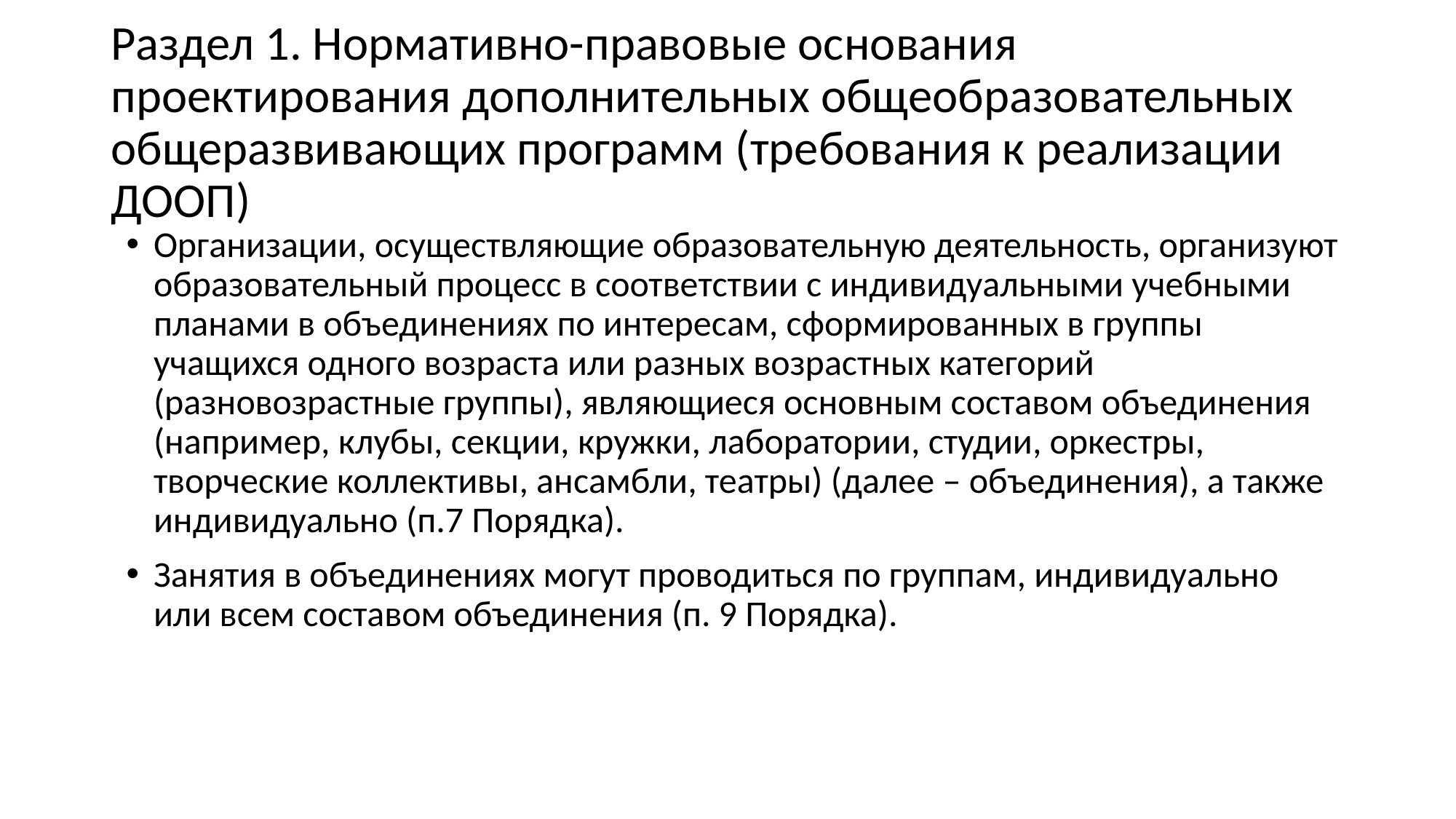

# Раздел 1. Нормативно-правовые основания проектирования дополнительных общеобразовательных общеразвивающих программ (требования к реализации ДООП)
Организации, осуществляющие образовательную деятельность, организуют образовательный процесс в соответствии с индивидуальными учебными планами в объединениях по интересам, сформированных в группы учащихся одного возраста или разных возрастных категорий (разновозрастные группы), являющиеся основным составом объединения (например, клубы, секции, кружки, лаборатории, студии, оркестры, творческие коллективы, ансамбли, театры) (далее – объединения), а также индивидуально (п.7 Порядка).
Занятия в объединениях могут проводиться по группам, индивидуально или всем составом объединения (п. 9 Порядка).